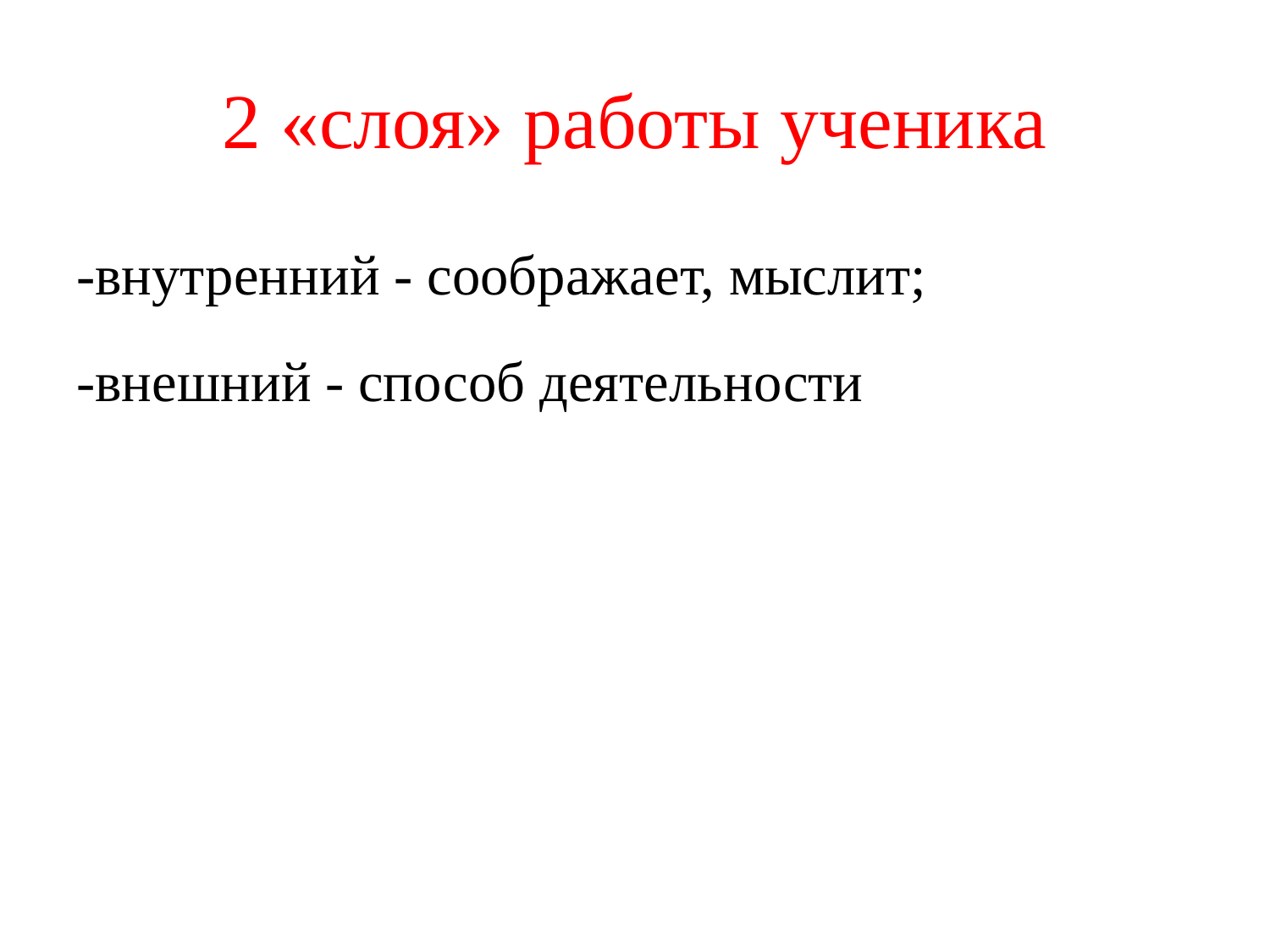

# 2 «слоя» работы ученика
-внутренний - соображает, мыслит;
-внешний - способ деятельности